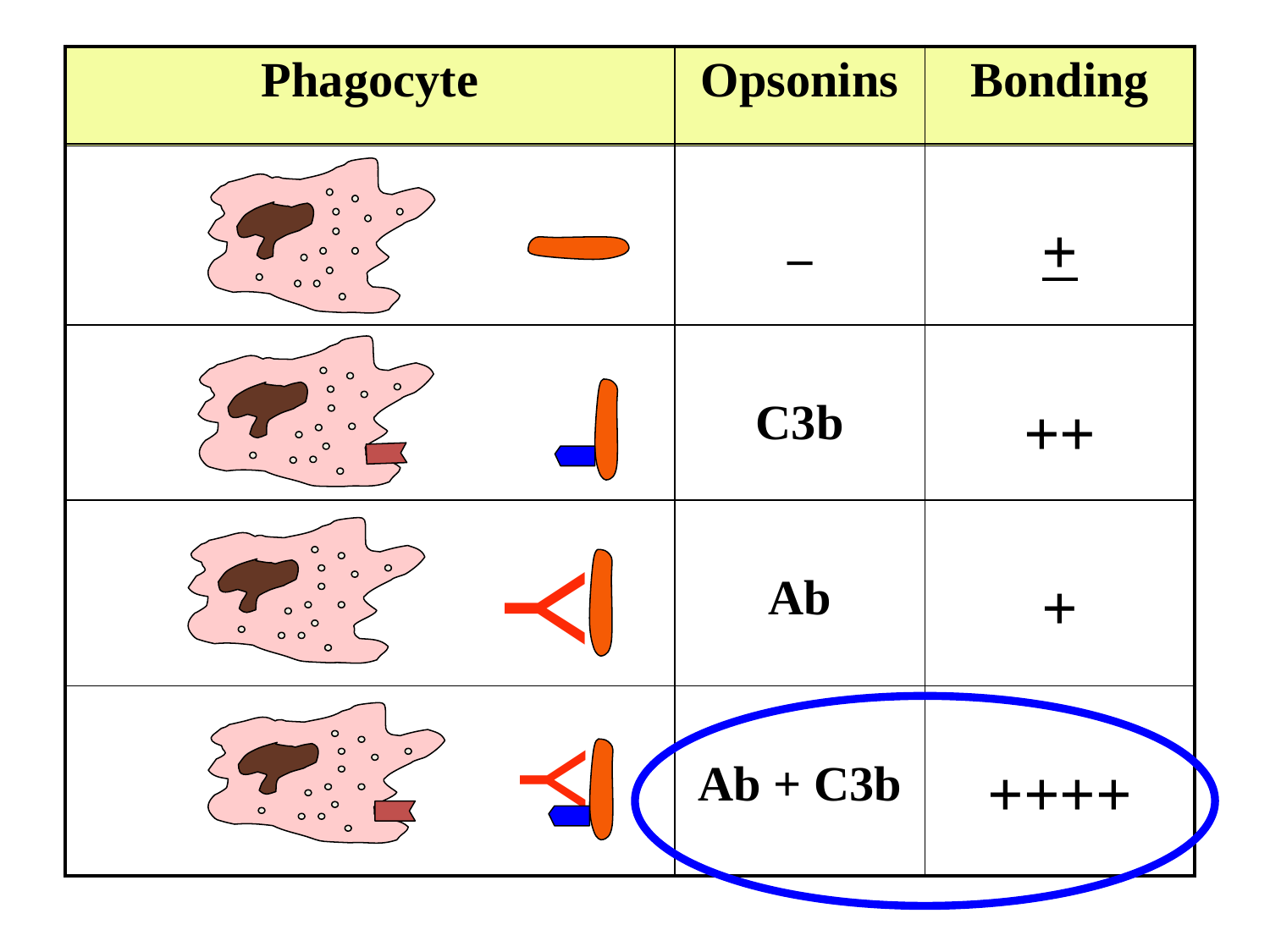

| Phagocyte | Opsonins | Bonding |
| --- | --- | --- |
|  | \_ | + |
|  | C3b | ++ |
|  | Ab | + |
|  | Ab + C3b | ++++ |

Y

Y